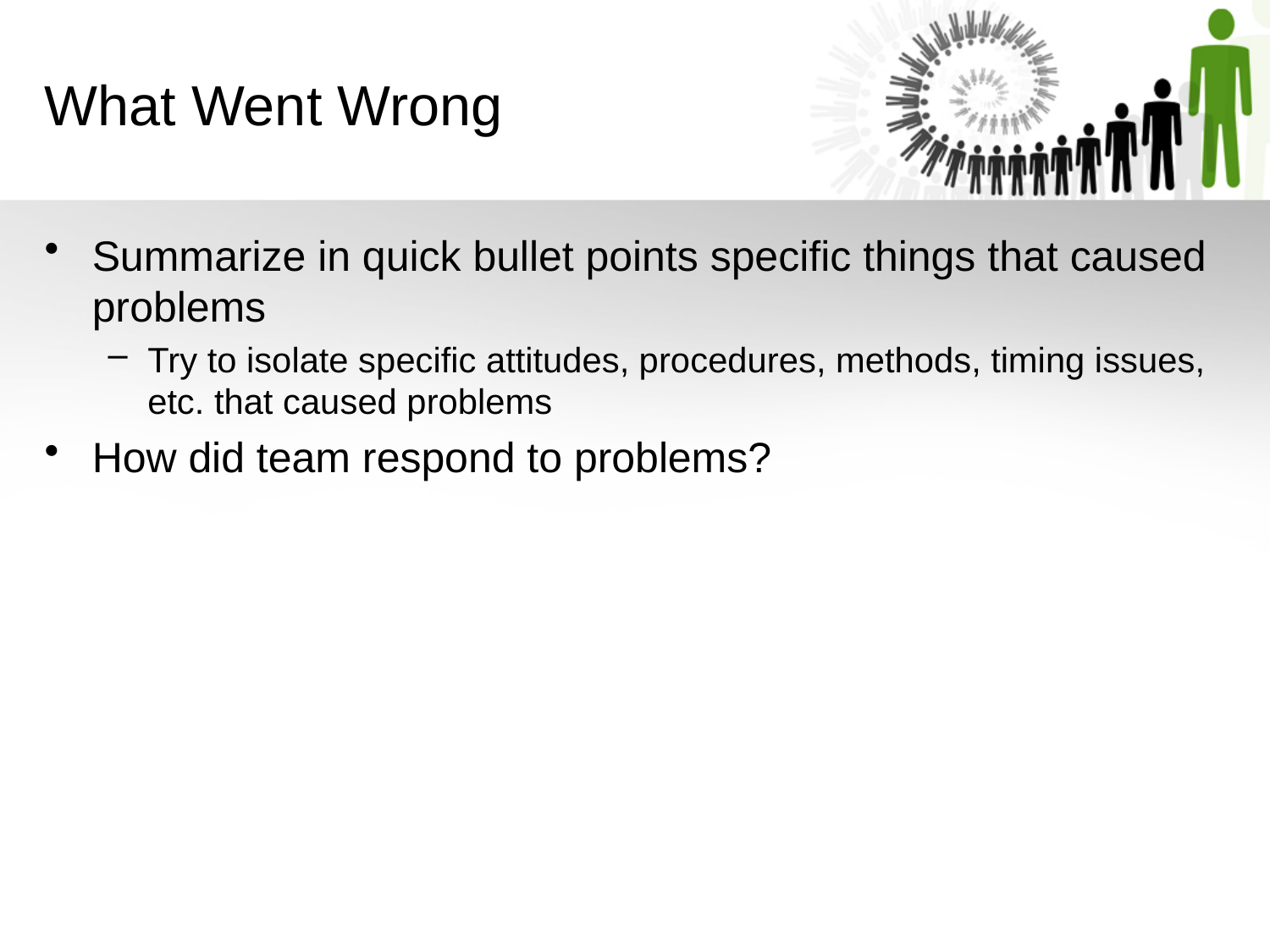

What Went Wrong
Summarize in quick bullet points specific things that caused problems
Try to isolate specific attitudes, procedures, methods, timing issues, etc. that caused problems
How did team respond to problems?